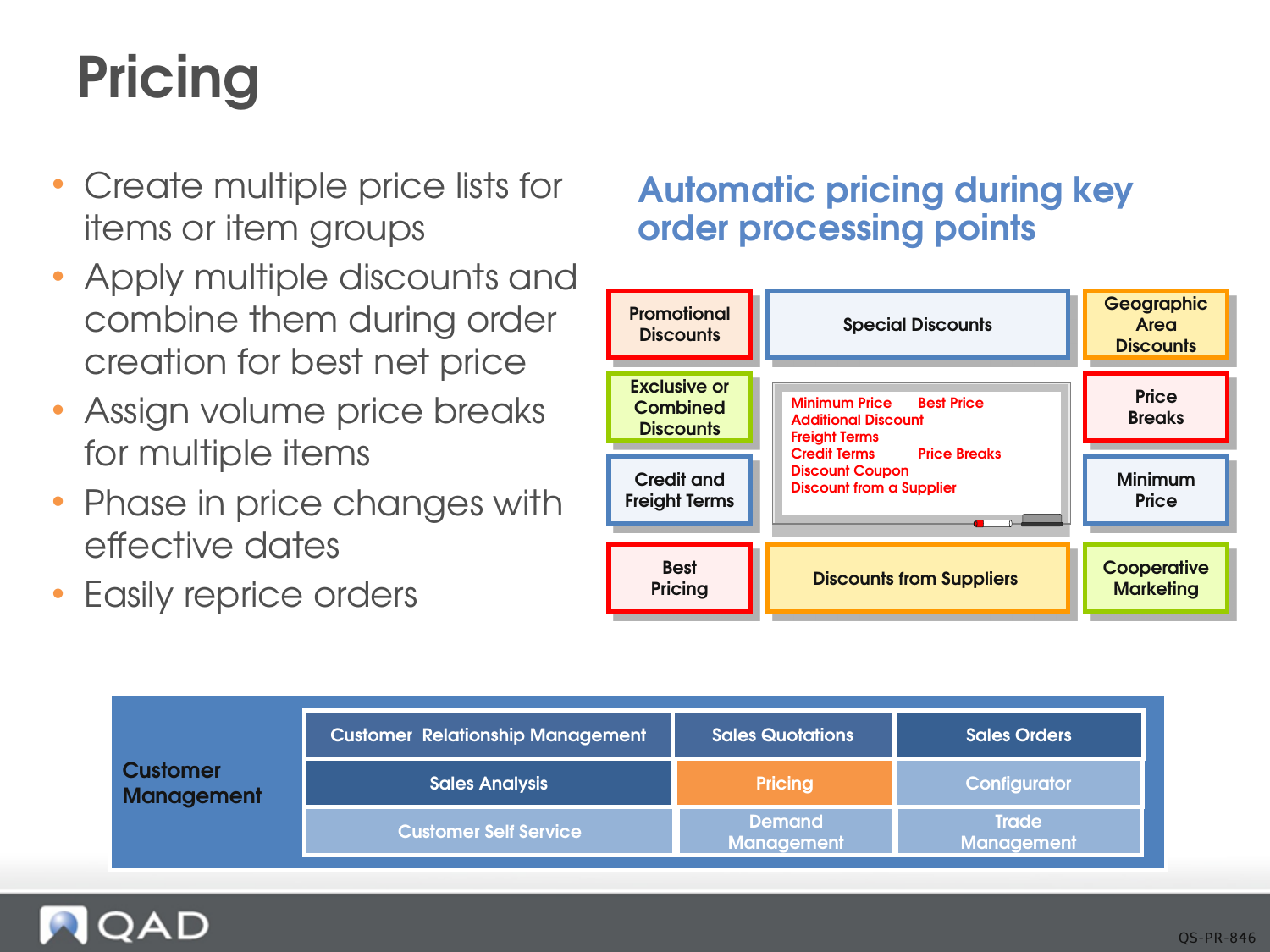

# Pricing
Create multiple price lists for items or item groups
Apply multiple discounts and combine them during order creation for best net price
Assign volume price breaks for multiple items
Phase in price changes with effective dates
Easily reprice orders

Automatic pricing during key order processing points
Promotional
Discounts
Special Discounts
Geographic
Area
Discounts
Exclusive or
Combined
Discounts
Price
Breaks

Minimum Price	Best Price
Additional Discount	Freight Terms
Credit Terms	Price Breaks
Discount Coupon
Discount from a Supplier
Credit and
Freight Terms
Minimum
Price

Best
Pricing
Discounts from Suppliers
Cooperative
Marketing
Customer
Management
Customer  Relationship Management
Sales Quotations
Sales Orders
Sales Analysis
Pricing
Configurator
Customer Self Service
Demand Management
Trade
Management
QS-PR-846